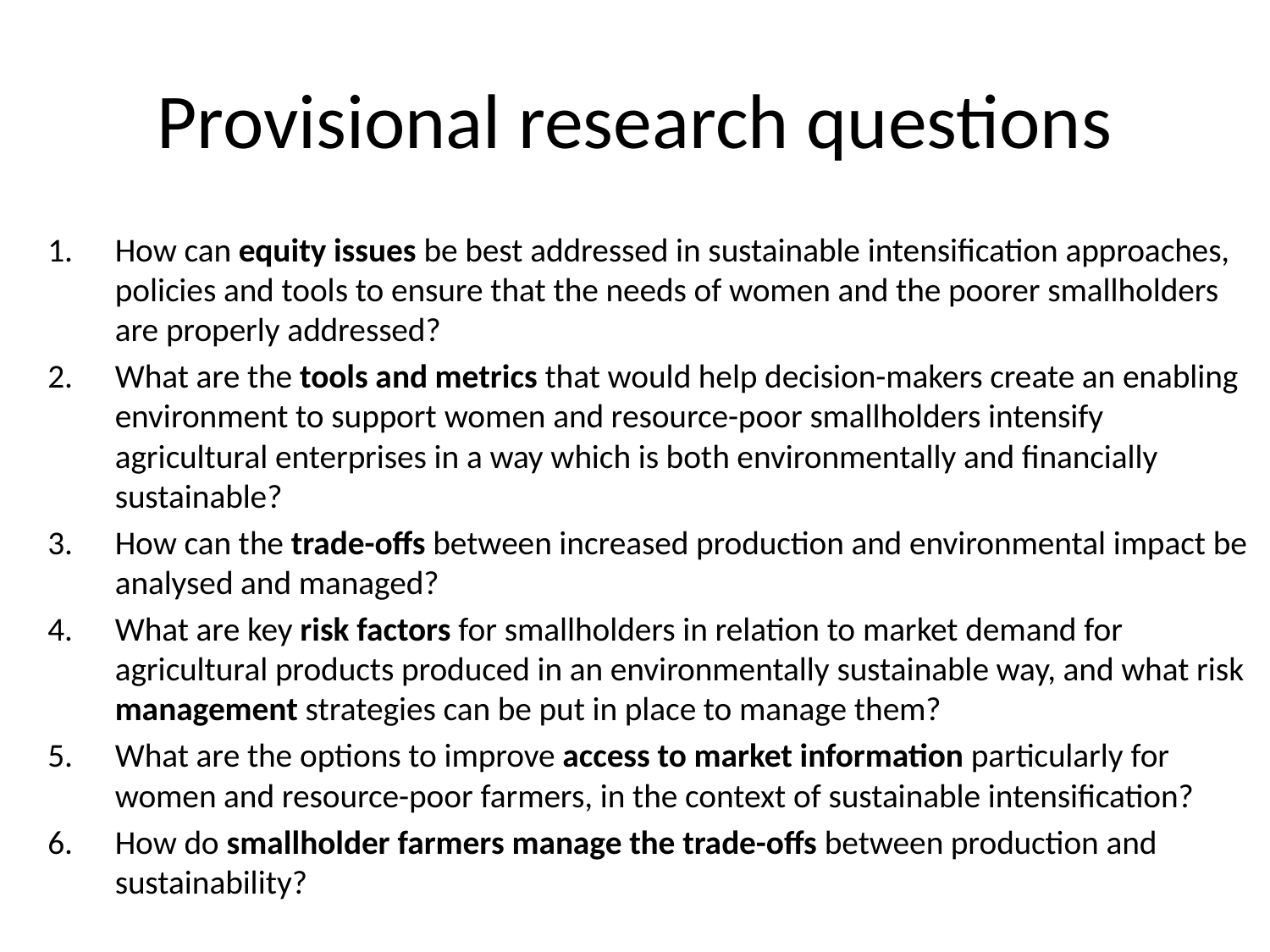

# Provisional research questions
How can equity issues be best addressed in sustainable intensification approaches, policies and tools to ensure that the needs of women and the poorer smallholders are properly addressed?
What are the tools and metrics that would help decision-makers create an enabling environment to support women and resource-poor smallholders intensify agricultural enterprises in a way which is both environmentally and financially sustainable?
How can the trade-offs between increased production and environmental impact be analysed and managed?
What are key risk factors for smallholders in relation to market demand for agricultural products produced in an environmentally sustainable way, and what risk management strategies can be put in place to manage them?
What are the options to improve access to market information particularly for women and resource-poor farmers, in the context of sustainable intensification?
How do smallholder farmers manage the trade-offs between production and sustainability?